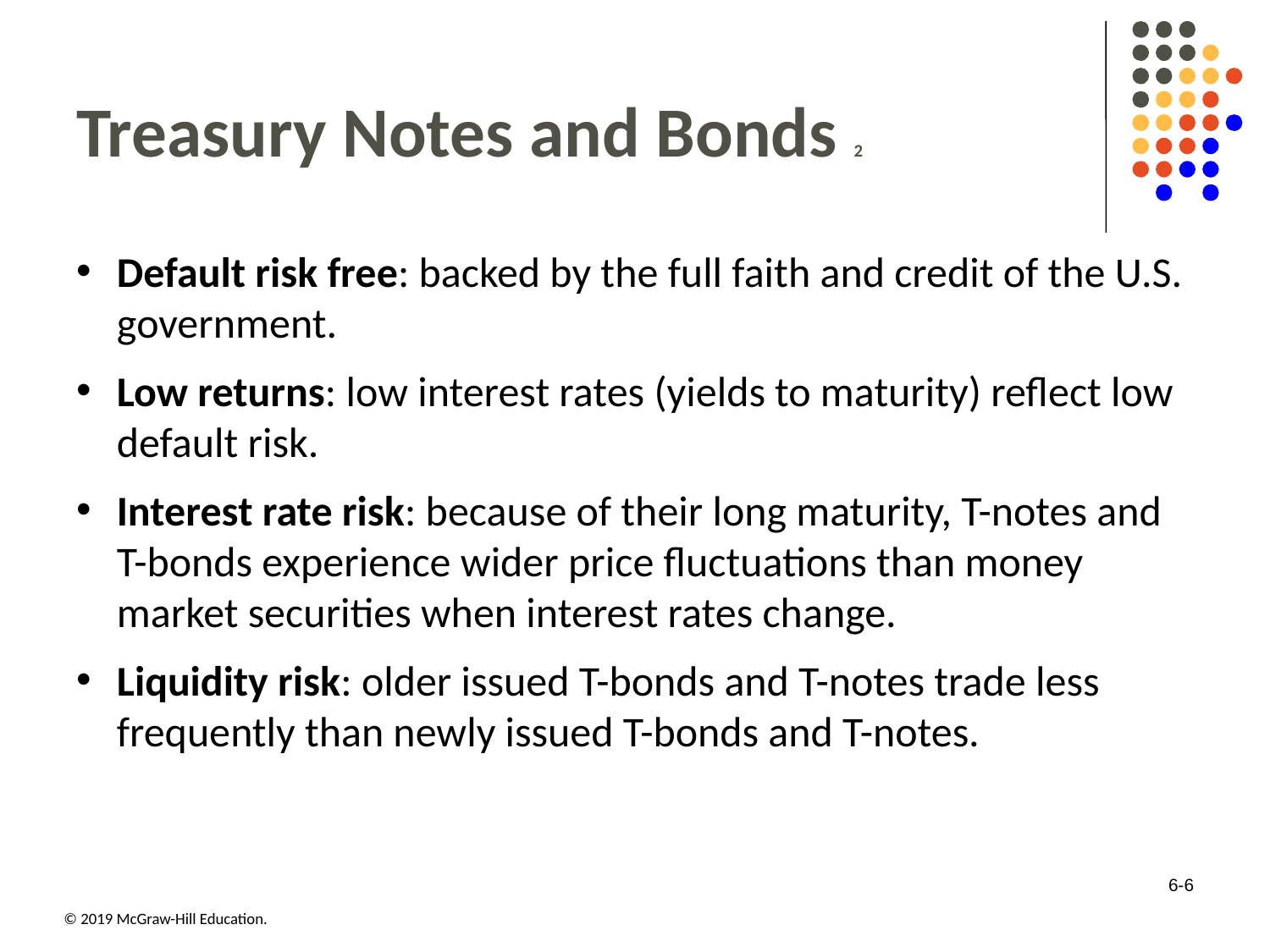

# Treasury Notes and Bonds 2
Default risk free: backed by the full faith and credit of the U.S. government.
Low returns: low interest rates (yields to maturity) reflect low default risk.
Interest rate risk: because of their long maturity, T-notes and T-bonds experience wider price fluctuations than money market securities when interest rates change.
Liquidity risk: older issued T-bonds and T-notes trade less frequently than newly issued T-bonds and T-notes.
6-6